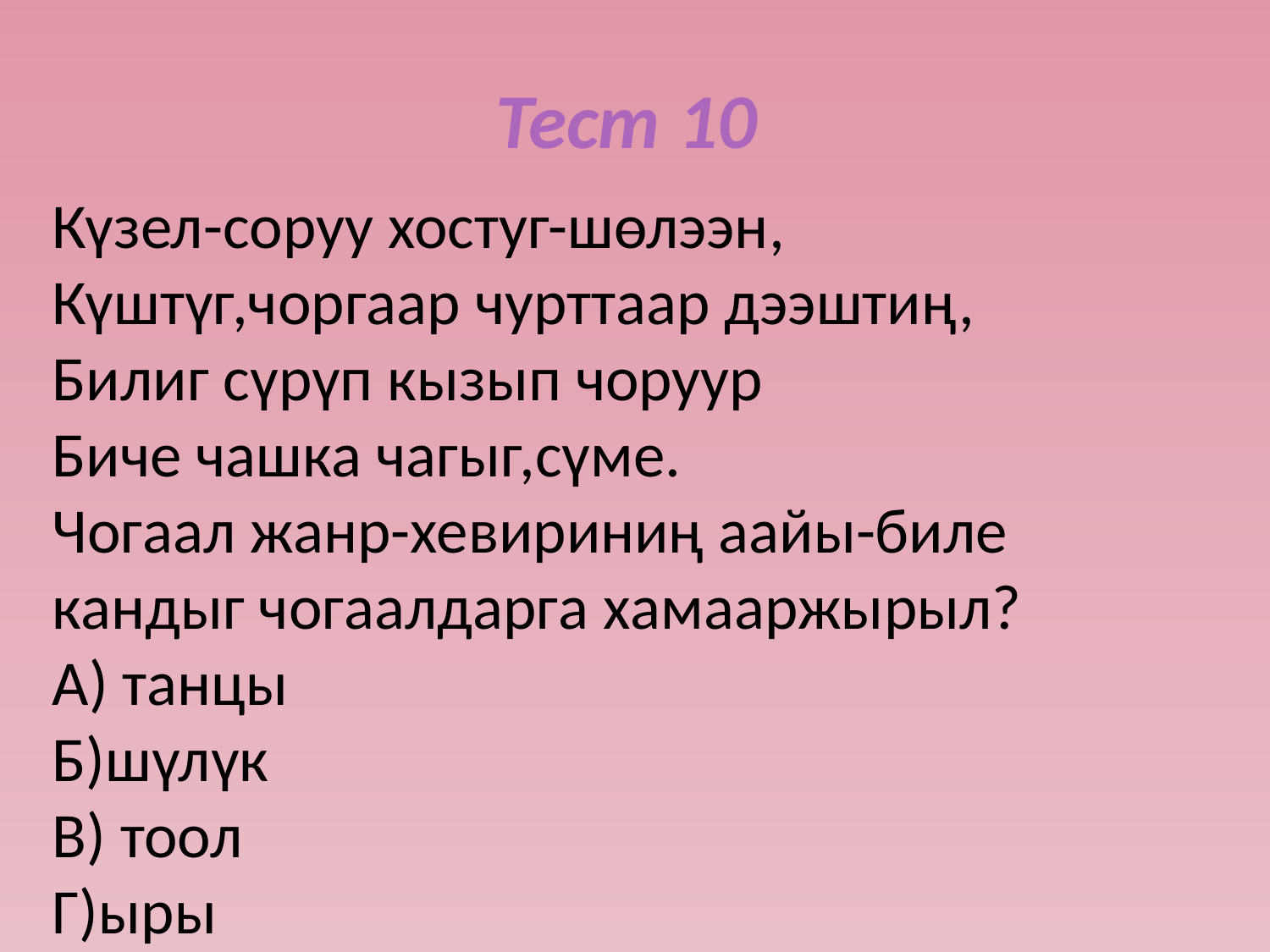

# Тест 10
Күзел-соруу хостуг-шөлээн,
Күштүг,чоргаар чурттаар дээштиң,
Билиг сүрүп кызып чоруур
Биче чашка чагыг,сүме.
Чогаал жанр-хевириниң аайы-биле кандыг чогаалдарга хамааржырыл?
А) танцы
Б)шүлүк
В) тоол
Г)ыры